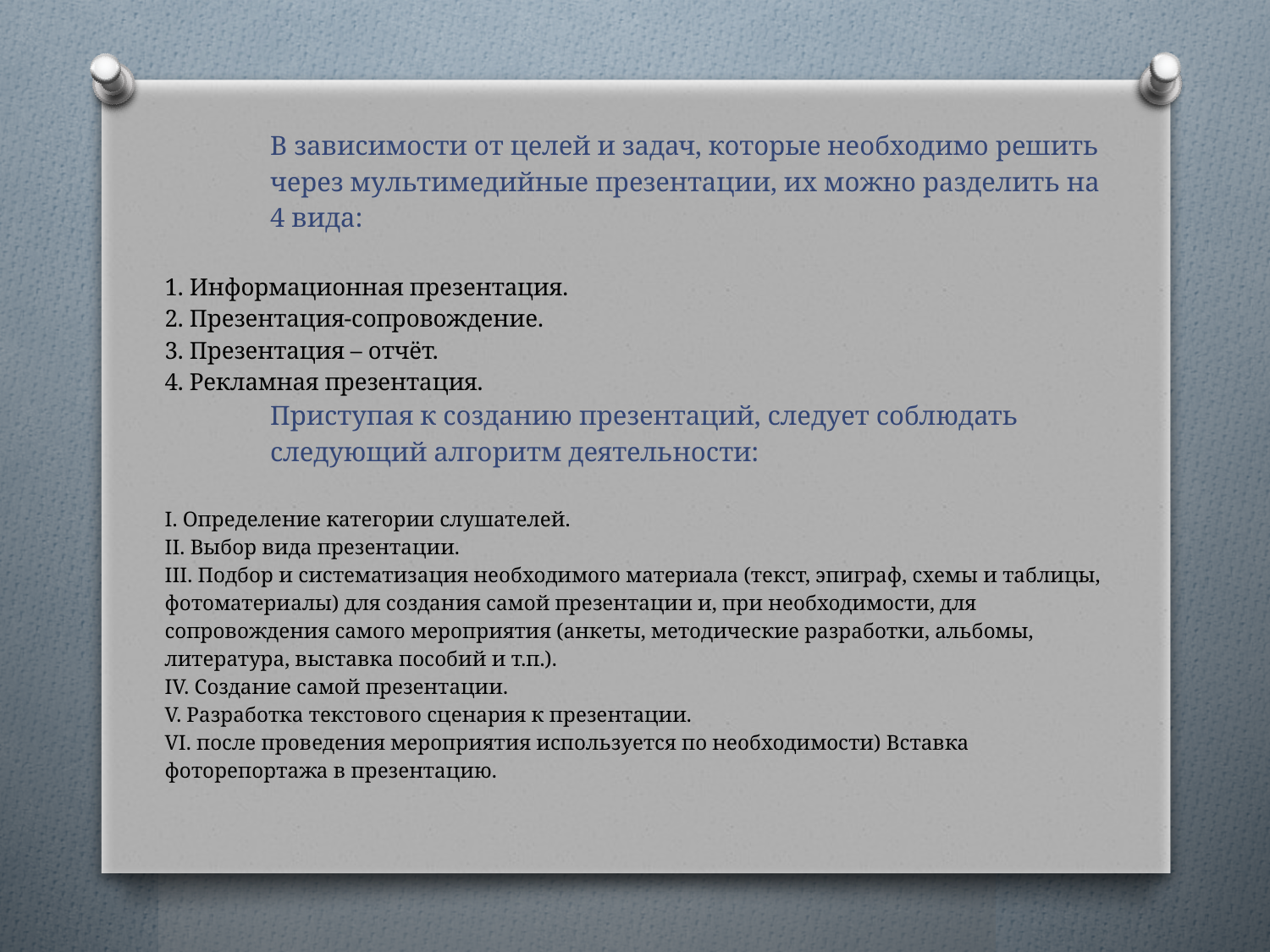

# В зависимости от целей и задач, которые необходимо решить 	через мультимедийные презентации, их можно разделить на 4 вида: 1. Информационная презентация. 2. Презентация-сопровождение. 3. Презентация – отчёт. 4. Рекламная презентация. Приступая к созданию презентаций, следует соблюдать 			следующий алгоритм деятельности: I. Определение категории слушателей. II. Выбор вида презентации. III. Подбор и систематизация необходимого материала (текст, эпиграф, схемы и таблицы, фотоматериалы) для создания самой презентации и, при необходимости, для сопровождения самого мероприятия (анкеты, методические разработки, альбомы, литература, выставка пособий и т.п.). IV. Создание самой презентации. V. Разработка текстового сценария к презентации. VI. после проведения мероприятия используется по необходимости) Вставка фоторепортажа в презентацию.